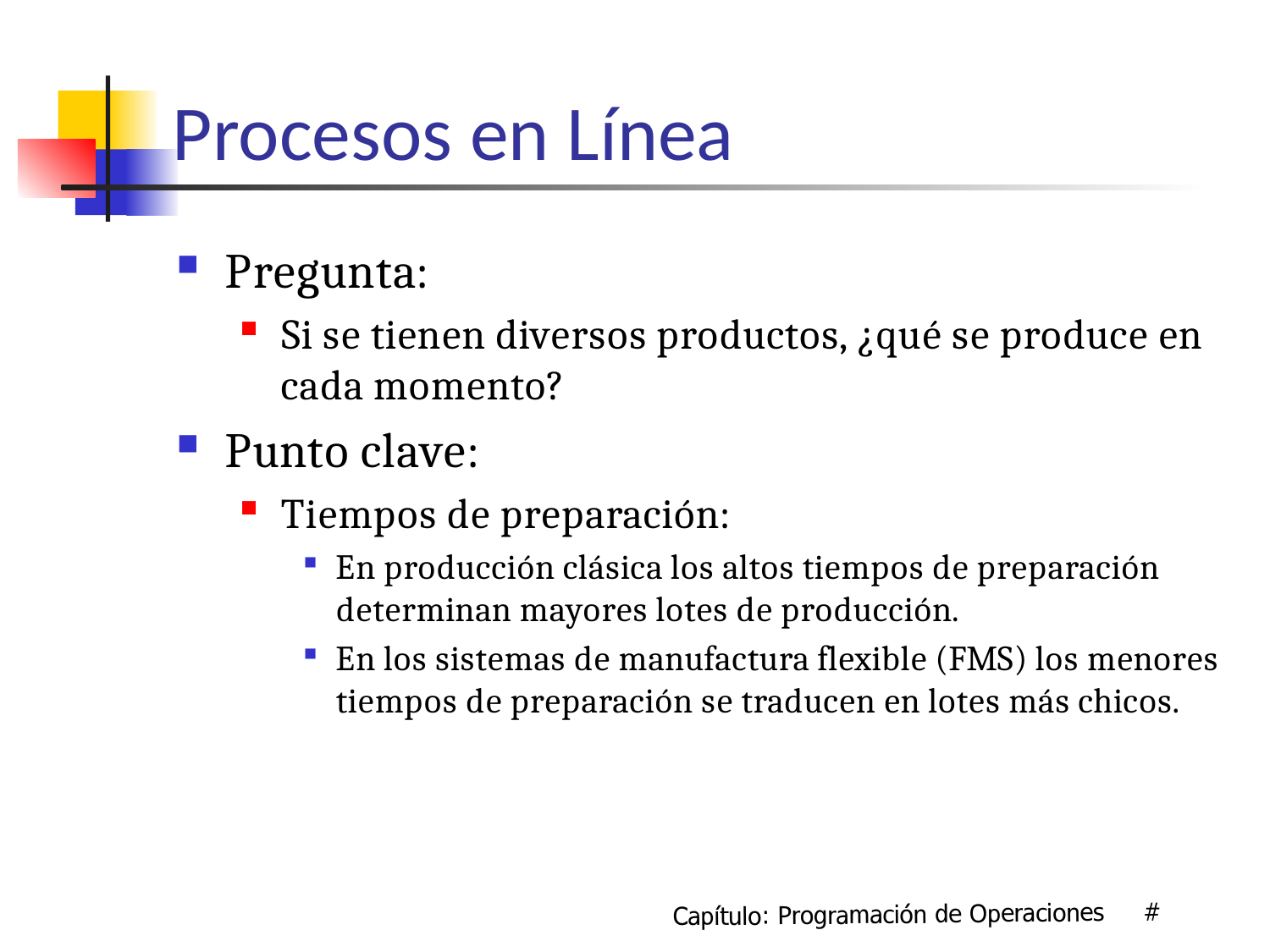

# Procesos en Línea
Pregunta:
Si se tienen diversos productos, ¿qué se produce en cada momento?
Punto clave:
Tiempos de preparación:
En producción clásica los altos tiempos de preparación determinan mayores lotes de producción.
En los sistemas de manufactura flexible (FMS) los menores tiempos de preparación se traducen en lotes más chicos.

Capítulo: Programación de Operaciones     #